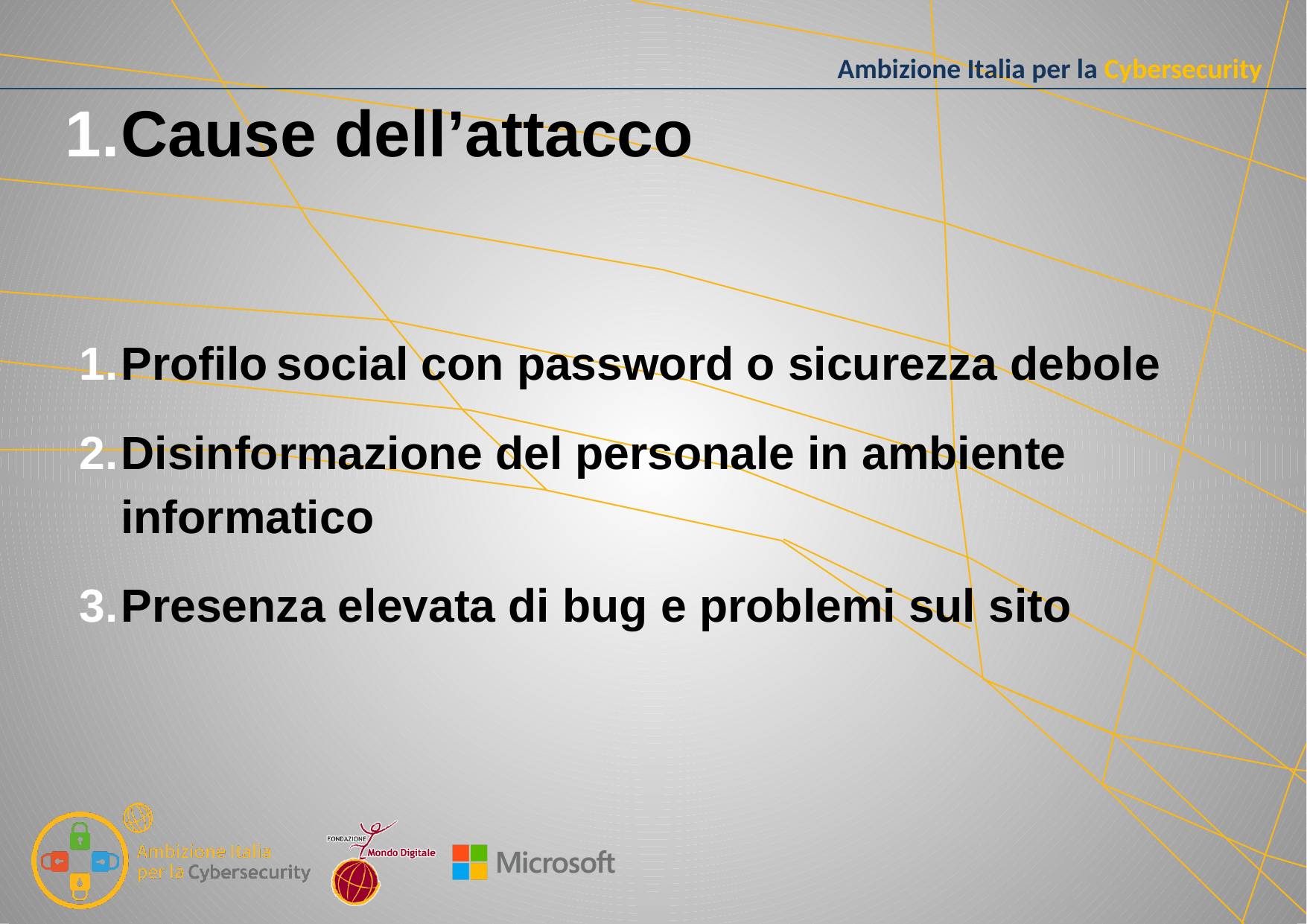

# Cause dell’attacco

Profilo social con password o sicurezza debole
Disinformazione del personale in ambiente informatico
Presenza elevata di bug e problemi sul sito